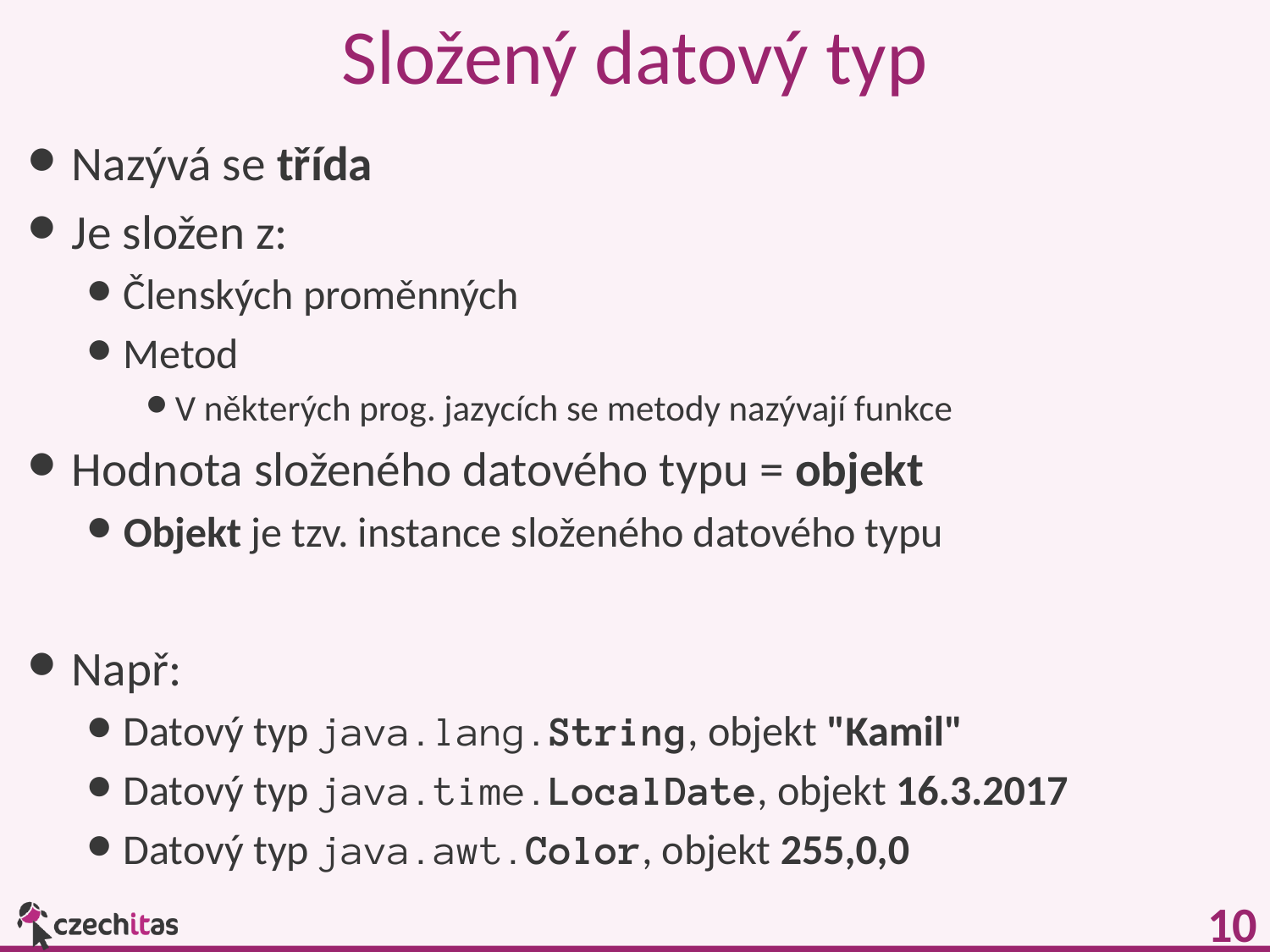

# Složený datový typ
Nazývá se třída
Je složen z:
Členských proměnných
Metod
V některých prog. jazycích se metody nazývají funkce
Hodnota složeného datového typu = objekt
Objekt je tzv. instance složeného datového typu

Např:
Datový typ java.lang.String, objekt "Kamil"
Datový typ java.time.LocalDate, objekt 16.3.2017
Datový typ java.awt.Color, objekt 255,0,0
10